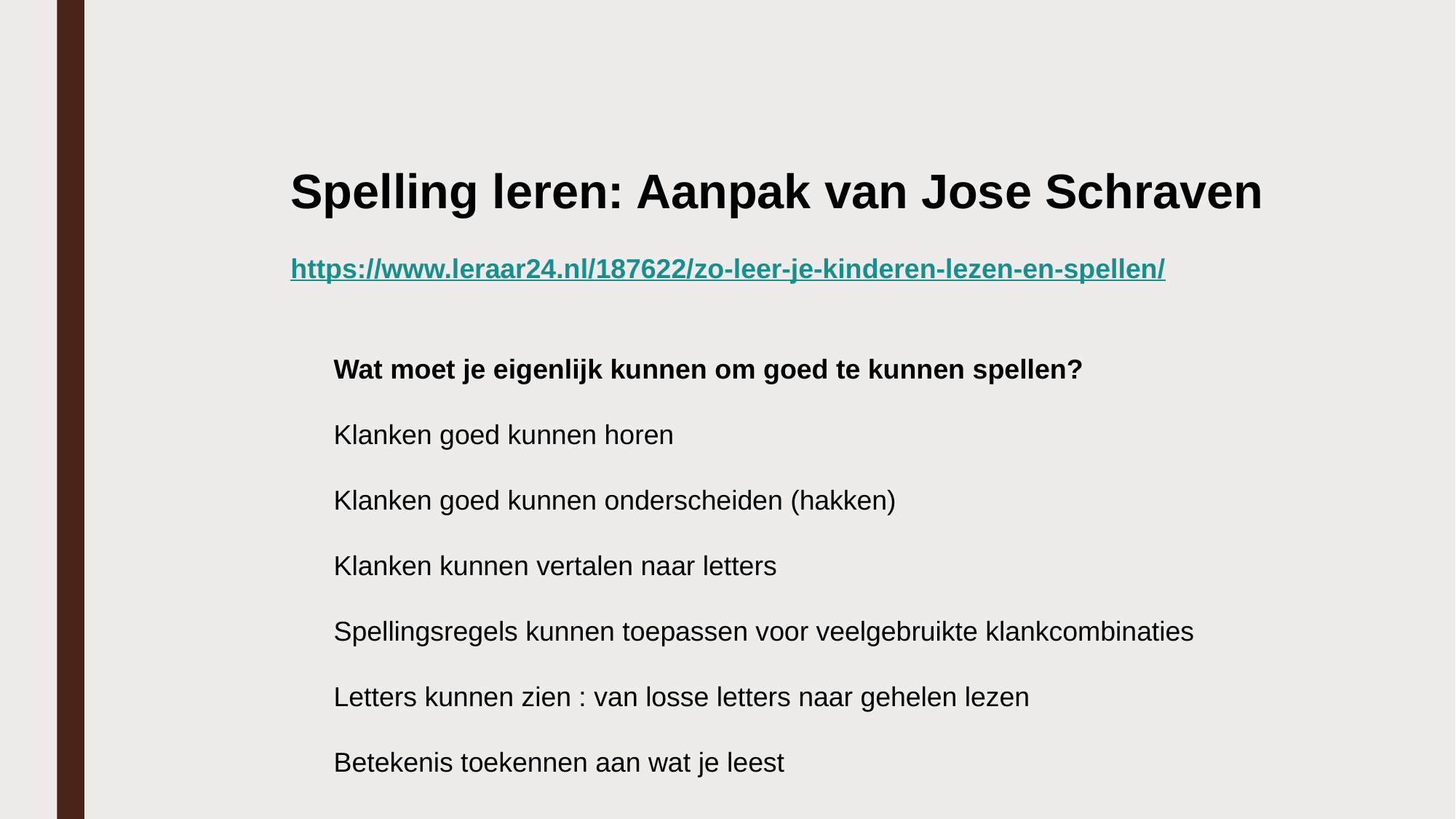

Spelling leren: Aanpak van Jose Schraven

https://www.leraar24.nl/187622/zo-leer-je-kinderen-lezen-en-spellen/

Wat moet je eigenlijk kunnen om goed te kunnen spellen?

Klanken goed kunnen horen

Klanken goed kunnen onderscheiden (hakken)

Klanken kunnen vertalen naar letters

Spellingsregels kunnen toepassen voor veelgebruikte klankcombinaties

Letters kunnen zien : van losse letters naar gehelen lezen

Betekenis toekennen aan wat je leest